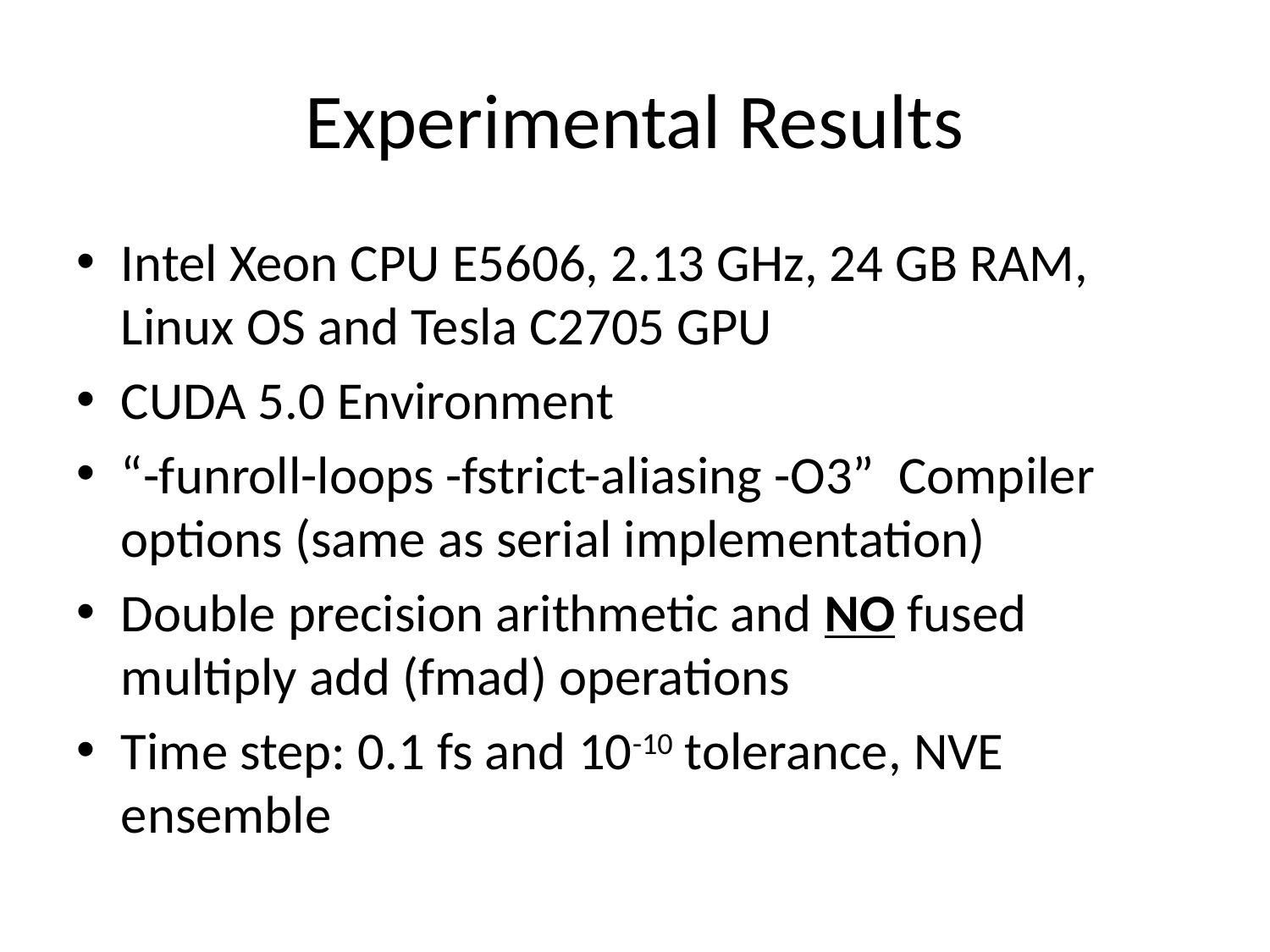

# Experimental Results
Intel Xeon CPU E5606, 2.13 GHz, 24 GB RAM, Linux OS and Tesla C2705 GPU
CUDA 5.0 Environment
“-funroll-loops -fstrict-aliasing -O3”  Compiler options (same as serial implementation)
Double precision arithmetic and NO fused multiply add (fmad) operations
Time step: 0.1 fs and 10-10 tolerance, NVE ensemble